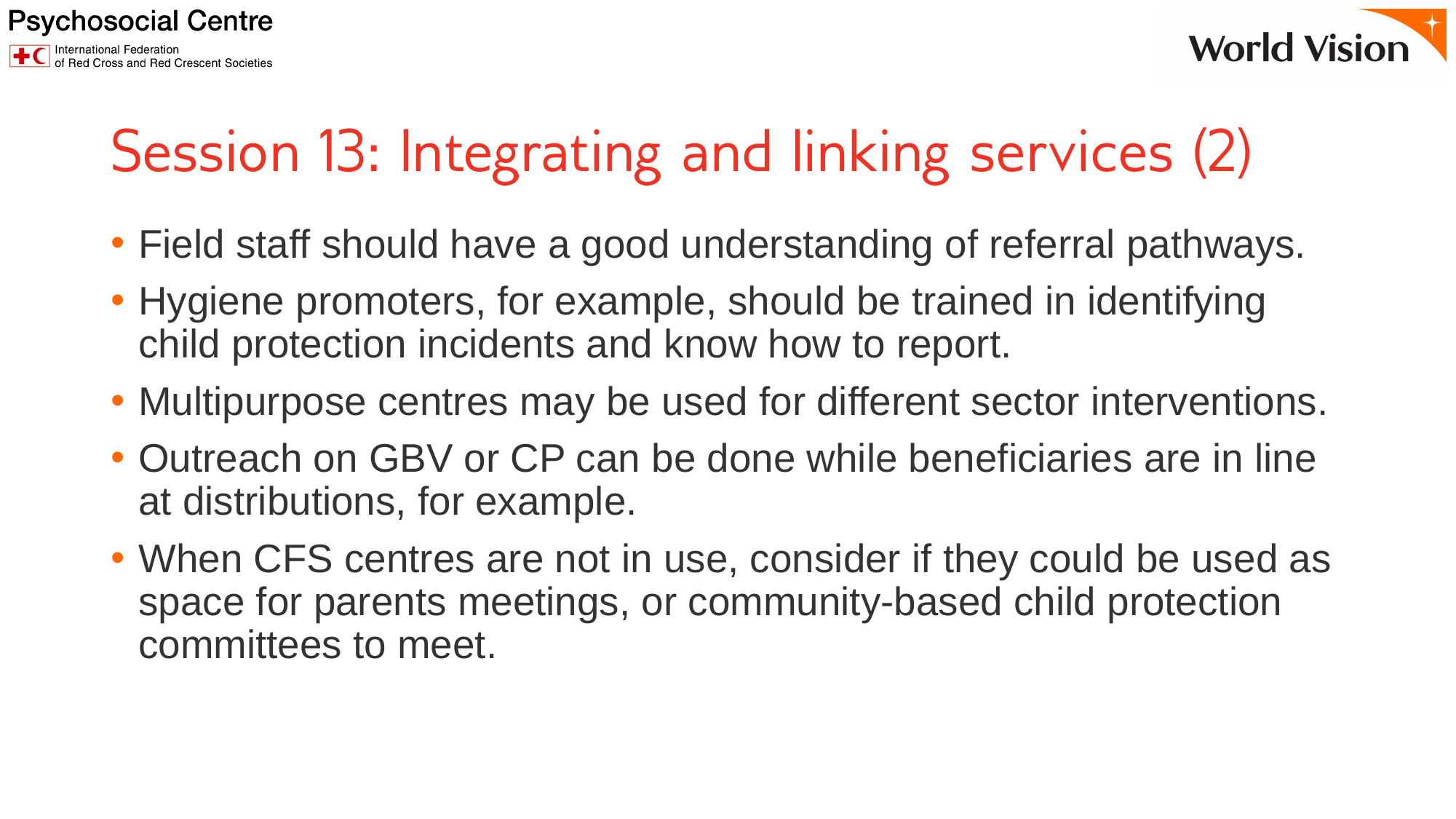

# Session 13: Integrating and linking services (2)
Field staff should have a good understanding of referral pathways.
Hygiene promoters, for example, should be trained in identifying child protection incidents and know how to report.
Multipurpose centres may be used for different sector interventions.
Outreach on GBV or CP can be done while beneficiaries are in line at distributions, for example.
When CFS centres are not in use, consider if they could be used as space for parents meetings, or community-based child protection committees to meet.